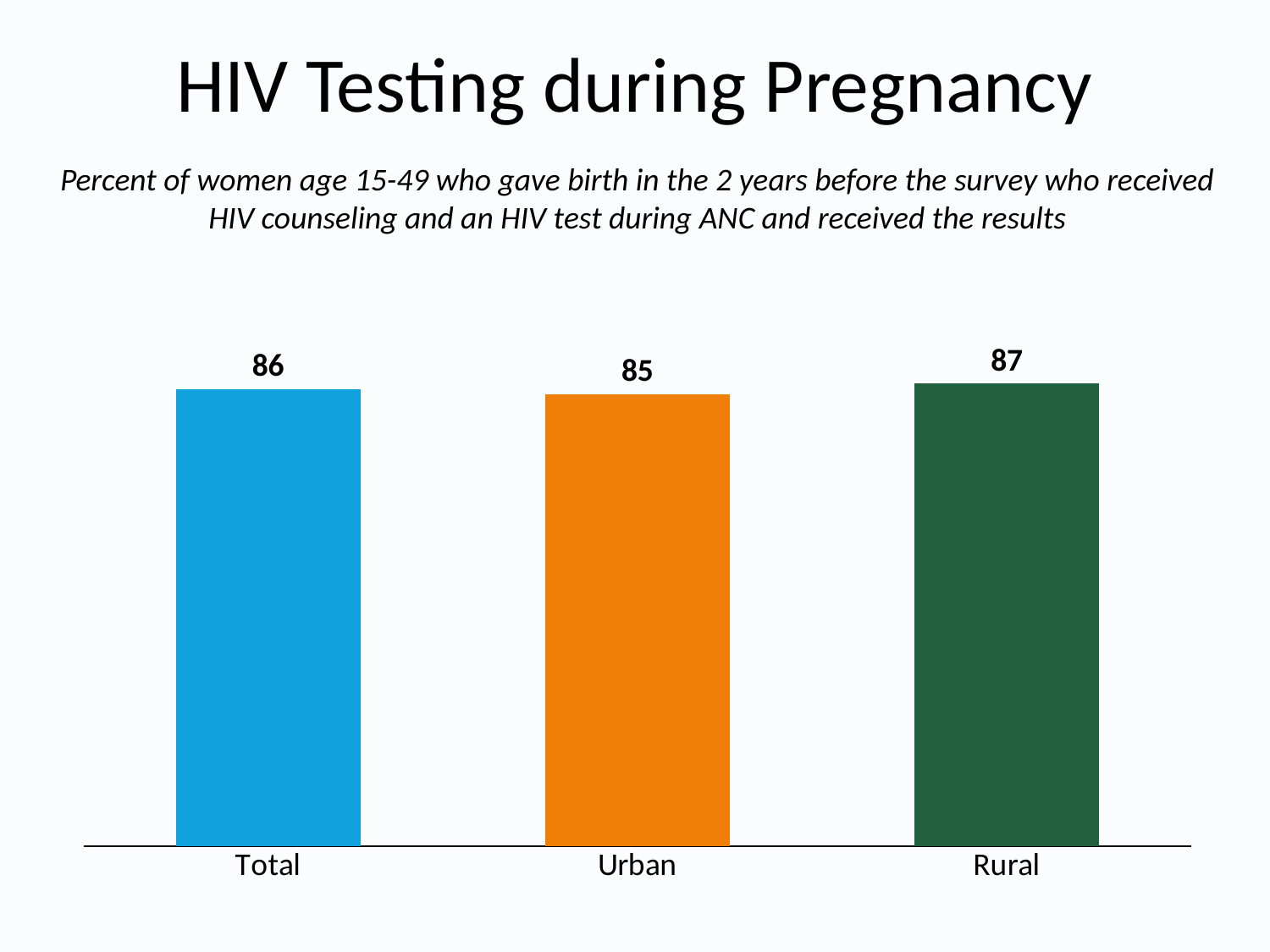

# HIV Testing during Pregnancy
Percent of women age 15-49 who gave birth in the 2 years before the survey who received HIV counseling and an HIV test during ANC and received the results

### Chart

| Category | Total |
|---|---|
| Total | 86.0 |
| Urban | 85.0 |
| Rural | 87.0 |